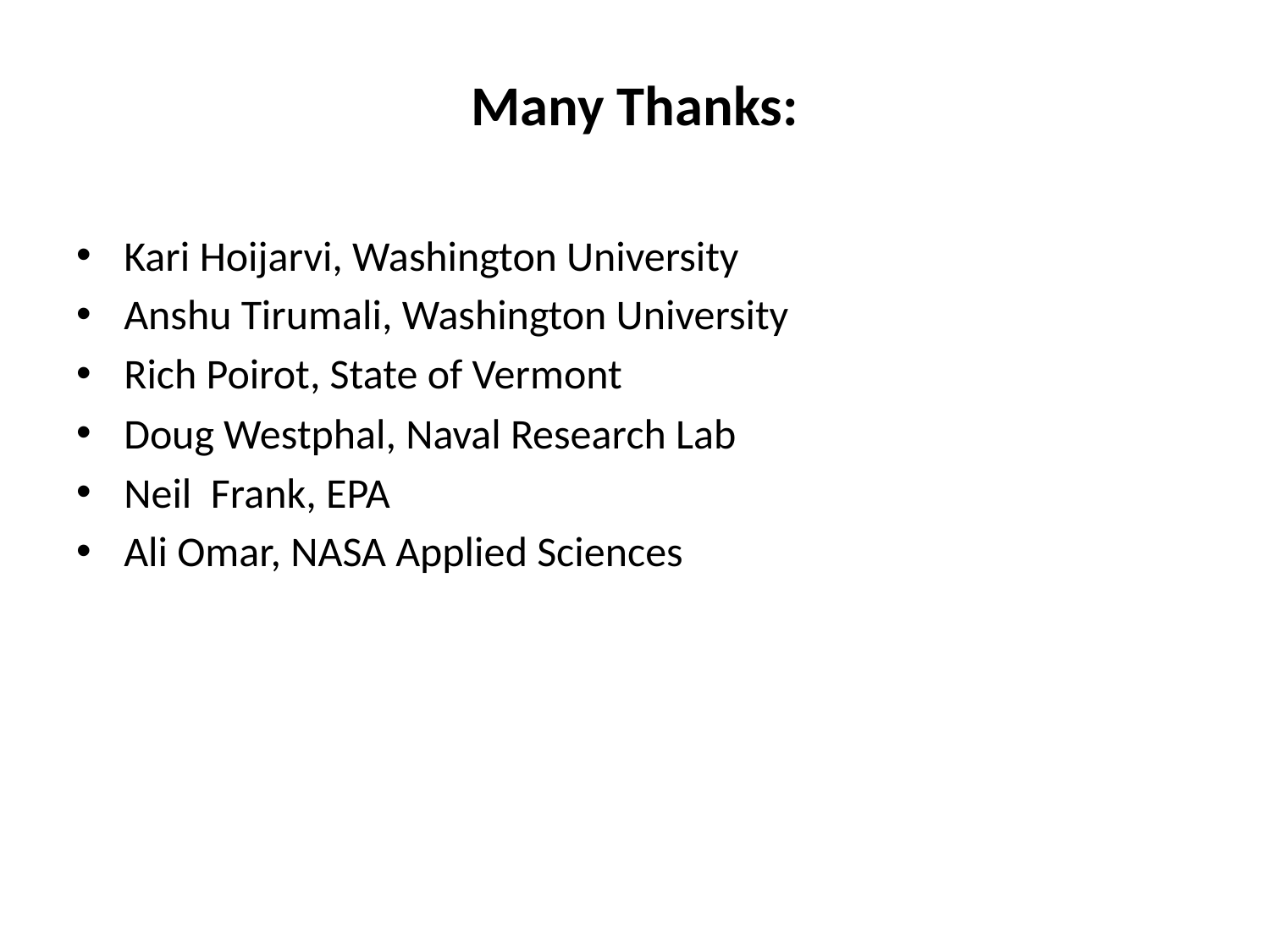

# Many Thanks:
Kari Hoijarvi, Washington University
Anshu Tirumali, Washington University
Rich Poirot, State of Vermont
Doug Westphal, Naval Research Lab
Neil  Frank, EPA
Ali Omar, NASA Applied Sciences